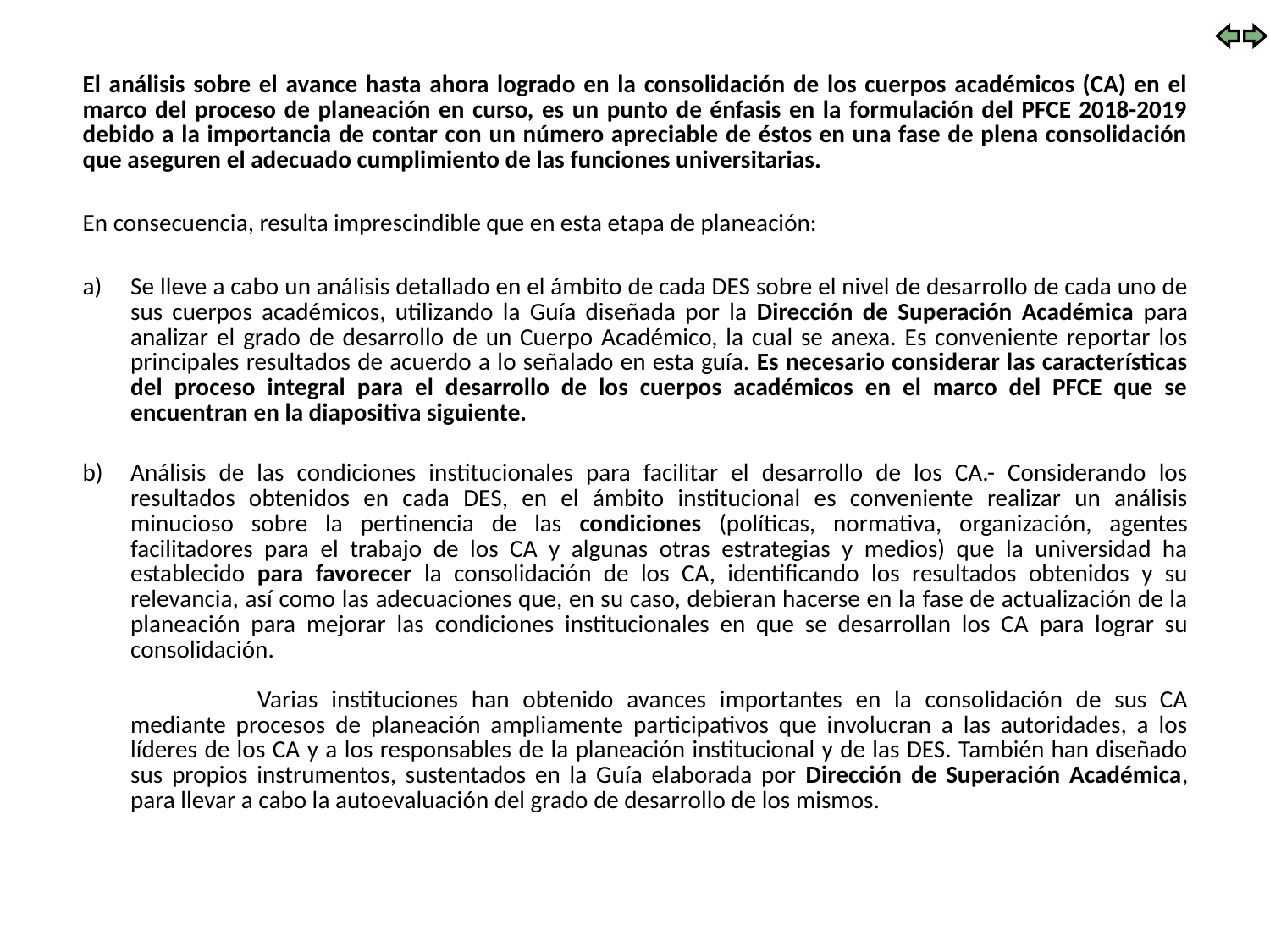

El análisis sobre el avance hasta ahora logrado en la consolidación de los cuerpos académicos (CA) en el marco del proceso de planeación en curso, es un punto de énfasis en la formulación del PFCE 2018-2019 debido a la importancia de contar con un número apreciable de éstos en una fase de plena consolidación que aseguren el adecuado cumplimiento de las funciones universitarias.

En consecuencia, resulta imprescindible que en esta etapa de planeación:

Se lleve a cabo un análisis detallado en el ámbito de cada DES sobre el nivel de desarrollo de cada uno de sus cuerpos académicos, utilizando la Guía diseñada por la Dirección de Superación Académica para analizar el grado de desarrollo de un Cuerpo Académico, la cual se anexa. Es conveniente reportar los principales resultados de acuerdo a lo señalado en esta guía. Es necesario considerar las características del proceso integral para el desarrollo de los cuerpos académicos en el marco del PFCE que se encuentran en la diapositiva siguiente.

Análisis de las condiciones institucionales para facilitar el desarrollo de los CA.- Considerando los resultados obtenidos en cada DES, en el ámbito institucional es conveniente realizar un análisis minucioso sobre la pertinencia de las condiciones (políticas, normativa, organización, agentes facilitadores para el trabajo de los CA y algunas otras estrategias y medios) que la universidad ha establecido para favorecer la consolidación de los CA, identificando los resultados obtenidos y su relevancia, así como las adecuaciones que, en su caso, debieran hacerse en la fase de actualización de la planeación para mejorar las condiciones institucionales en que se desarrollan los CA para lograr su consolidación.

		Varias instituciones han obtenido avances importantes en la consolidación de sus CA mediante procesos de planeación ampliamente participativos que involucran a las autoridades, a los líderes de los CA y a los responsables de la planeación institucional y de las DES. También han diseñado sus propios instrumentos, sustentados en la Guía elaborada por Dirección de Superación Académica, para llevar a cabo la autoevaluación del grado de desarrollo de los mismos.